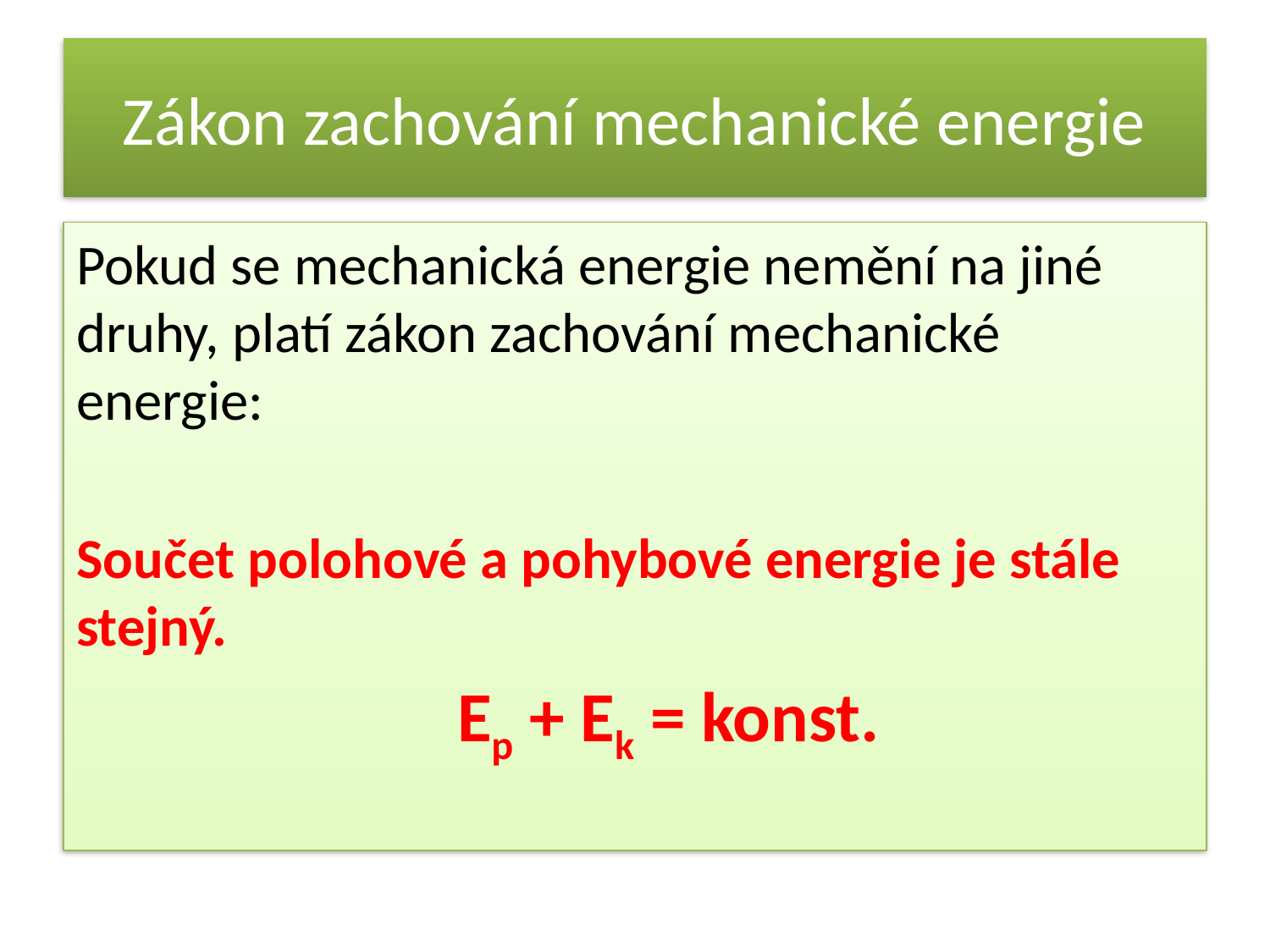

# Zákon zachování mechanické energie
Pokud se mechanická energie nemění na jiné druhy, platí zákon zachování mechanické energie:

Součet polohové a pohybové energie je stále stejný.
			Ep + Ek = konst.